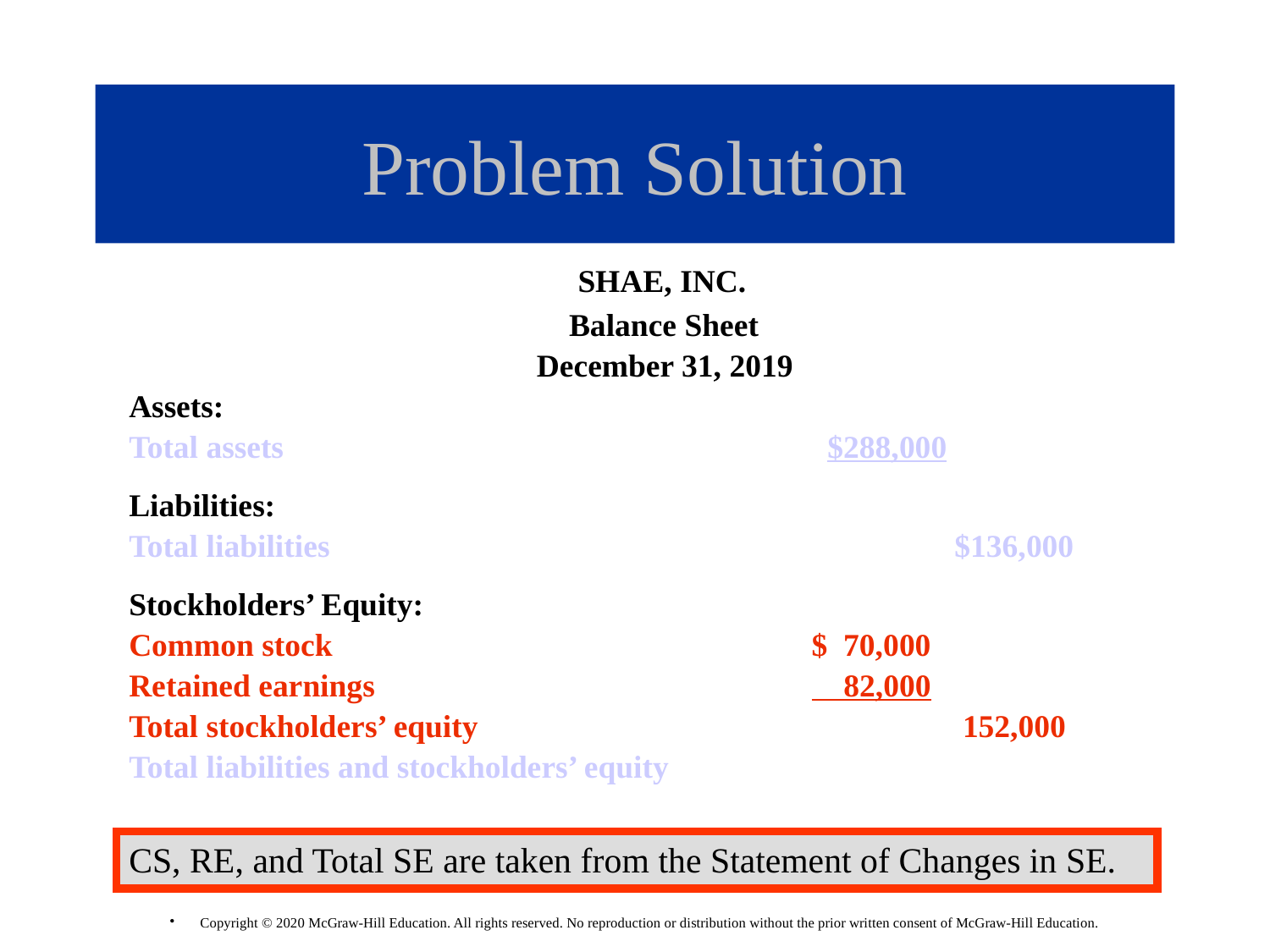

# Problem Solution
			            SHAE, INC.
		                                 Balance Sheet
		                             December 31, 2019
Assets:
Total assets 					  $288,000

Liabilities:
Total liabilities 					  $136,000

Stockholders’ Equity:
Common stock				$  70,000
Retained earnings				    82,000
Total stockholders’ equity				   152,000
Total liabilities and stockholders’ equity

CS, RE, and Total SE are taken from the Statement of Changes in SE.